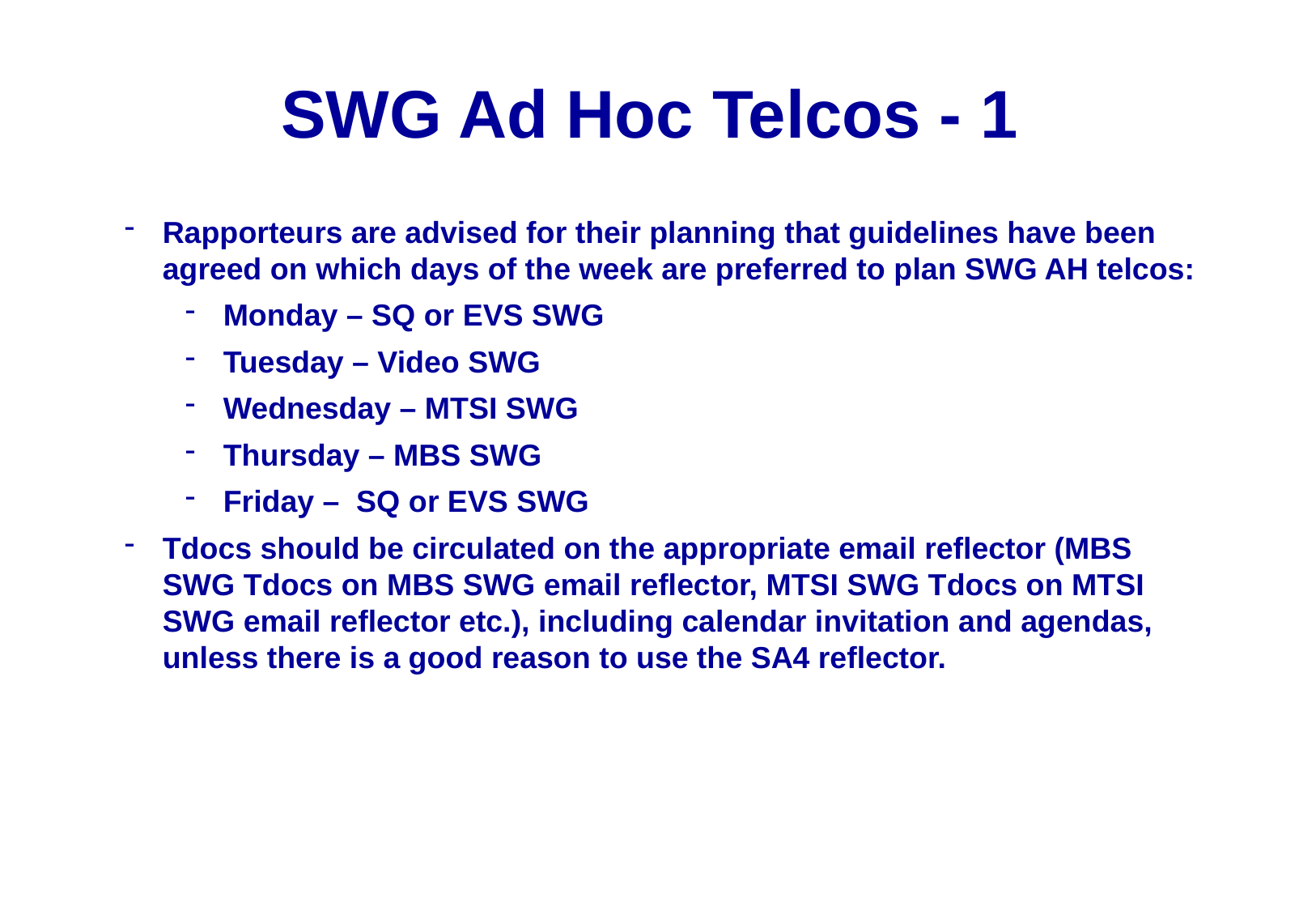

# SWG Ad Hoc Telcos - 1

Rapporteurs are advised for their planning that guidelines have been agreed on which days of the week are preferred to plan SWG AH telcos:
Monday – SQ or EVS SWG
Tuesday – Video SWG
Wednesday – MTSI SWG
Thursday – MBS SWG
Friday –  SQ or EVS SWG
Tdocs should be circulated on the appropriate email reflector (MBS SWG Tdocs on MBS SWG email reflector, MTSI SWG Tdocs on MTSI SWG email reflector etc.), including calendar invitation and agendas, unless there is a good reason to use the SA4 reflector.